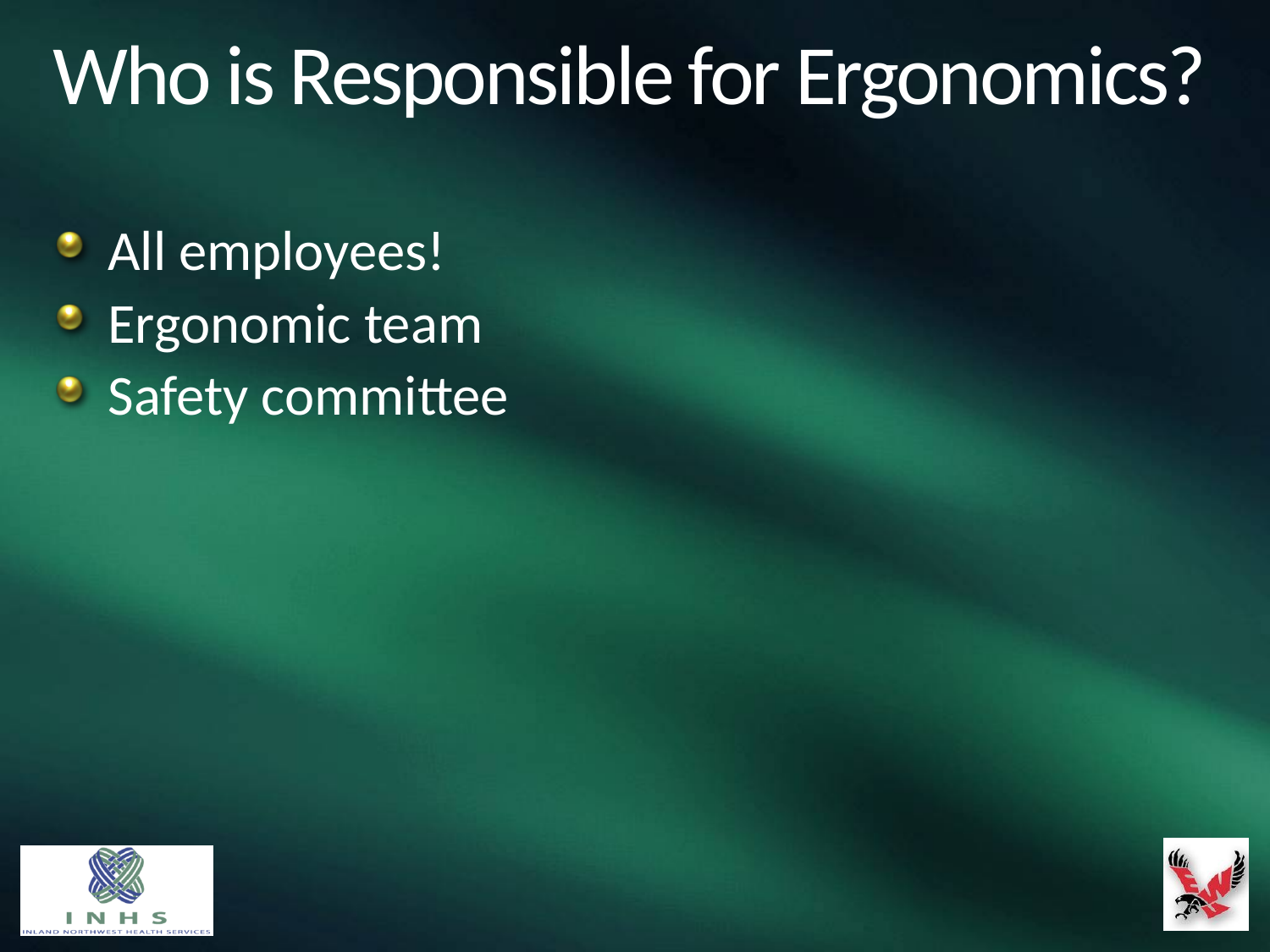

# Who is Responsible for Ergonomics?
All employees!
Ergonomic team
Safety committee